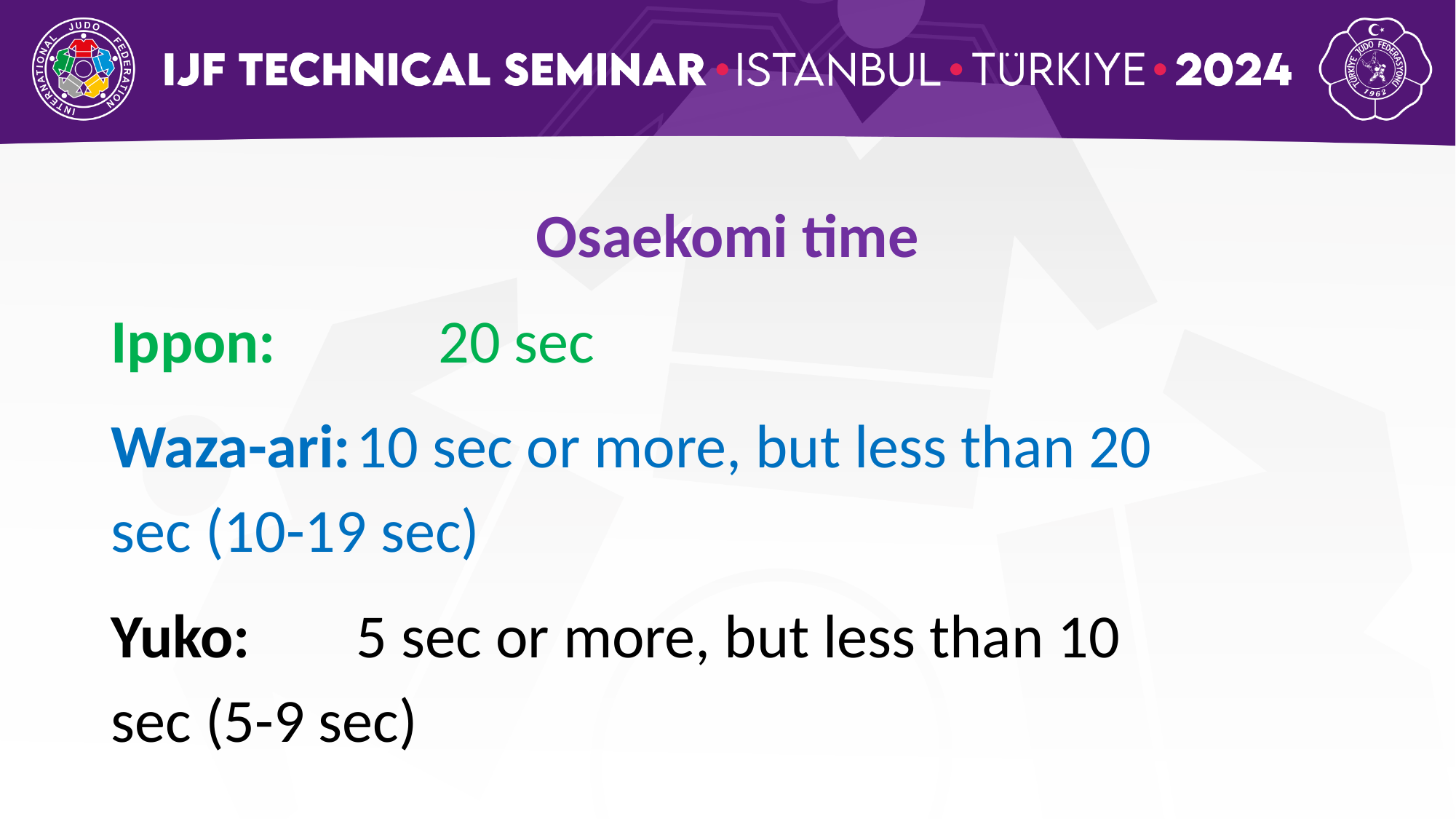

Osaekomi time
Ippon:		20 sec
Waza-ari:	10 sec or more, but less than 20 			sec (10-19 sec)
Yuko:		5 sec or more, but less than 10 			sec (5-9 sec)